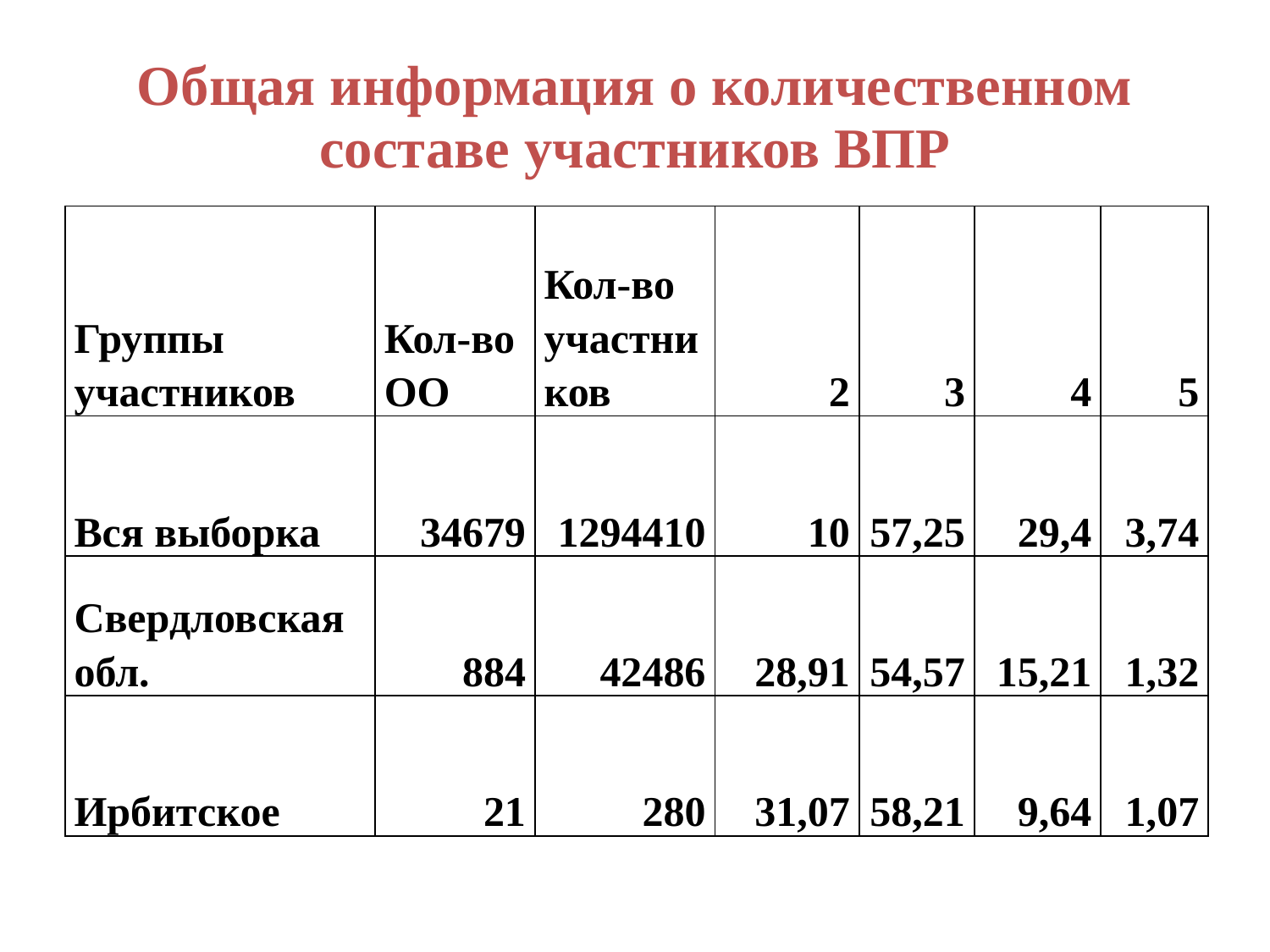

# Общая информация о количественном составе участников ВПР
| Группы участников | Кол-во ОО | Кол-во участников | 2 | 3 | 4 | 5 |
| --- | --- | --- | --- | --- | --- | --- |
| Вся выборка | 34679 | 1294410 | 10 | 57,25 | 29,4 | 3,74 |
| Свердловская обл. | 884 | 42486 | 28,91 | 54,57 | 15,21 | 1,32 |
| Ирбитское | 21 | 280 | 31,07 | 58,21 | 9,64 | 1,07 |